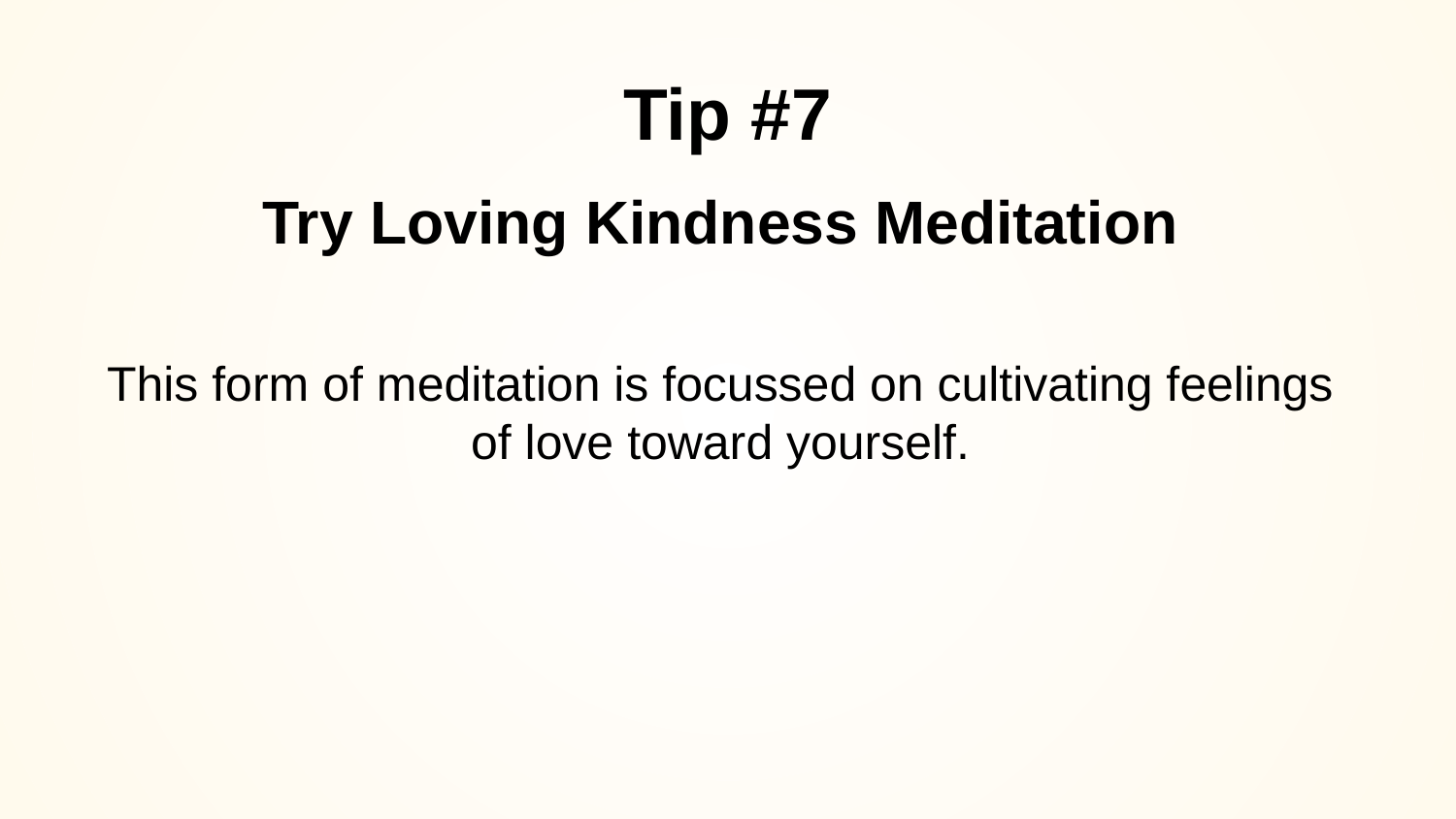

# Tip #7

Try Loving Kindness Meditation

This form of meditation is focussed on cultivating feelings of love toward yourself.